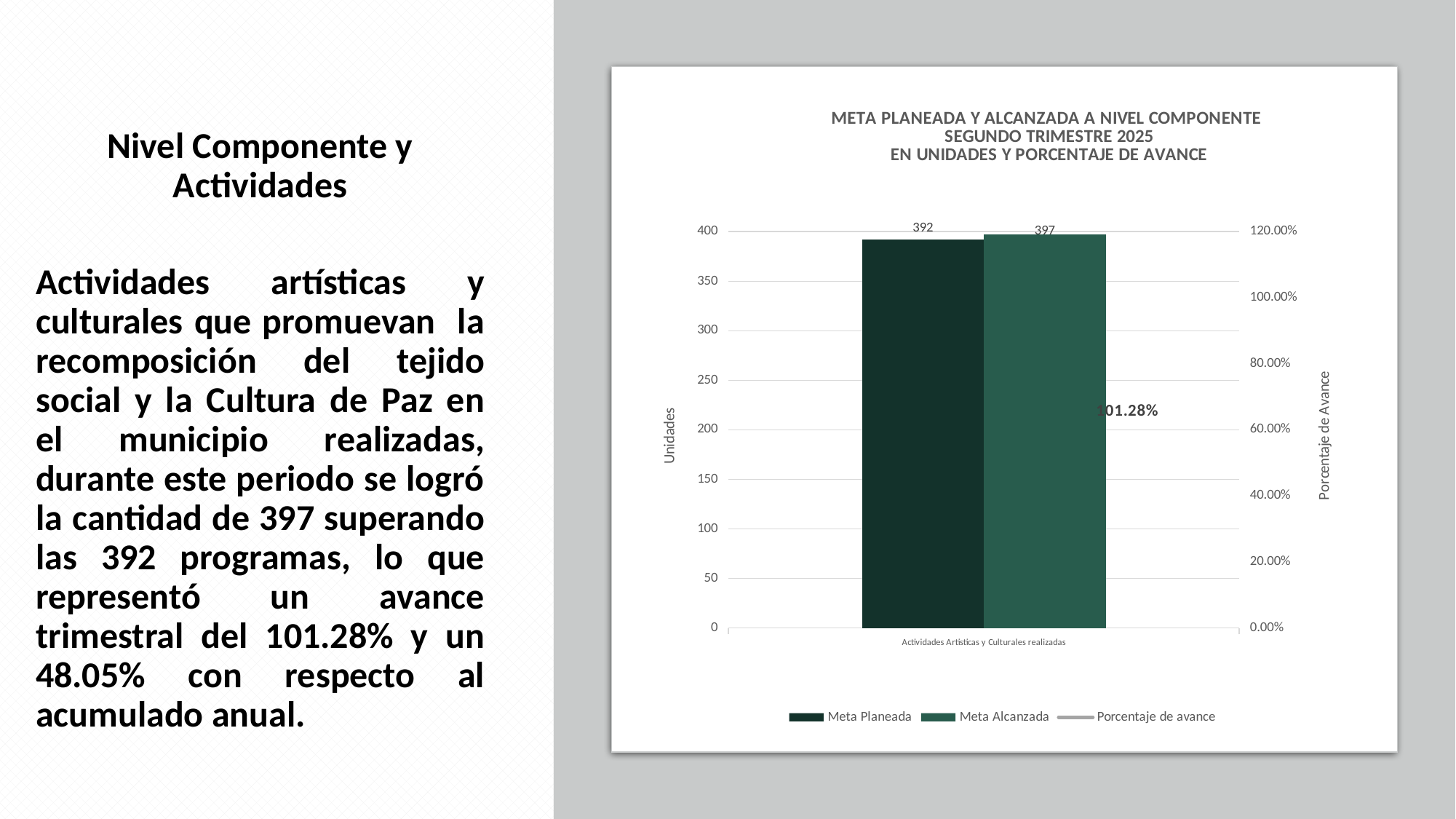

### Chart: META PLANEADA Y ALCANZADA A NIVEL COMPONENTE
SEGUNDO TRIMESTRE 2025
EN UNIDADES Y PORCENTAJE DE AVANCE

| Category | Meta Planeada | Meta Alcanzada |  |
|---|---|---|---|
| Actividades Artisticas y Culturales realizadas | 392.0 | 397.0 | 1.0127551020408163 |

Nivel Componente y Actividades

Actividades artísticas y culturales que promuevan  la recomposición del tejido social y la Cultura de Paz en el municipio realizadas, durante este periodo se logró la cantidad de 397 superando las 392 programas, lo que representó un avance trimestral del 101.28% y un 48.05% con respecto al acumulado anual.